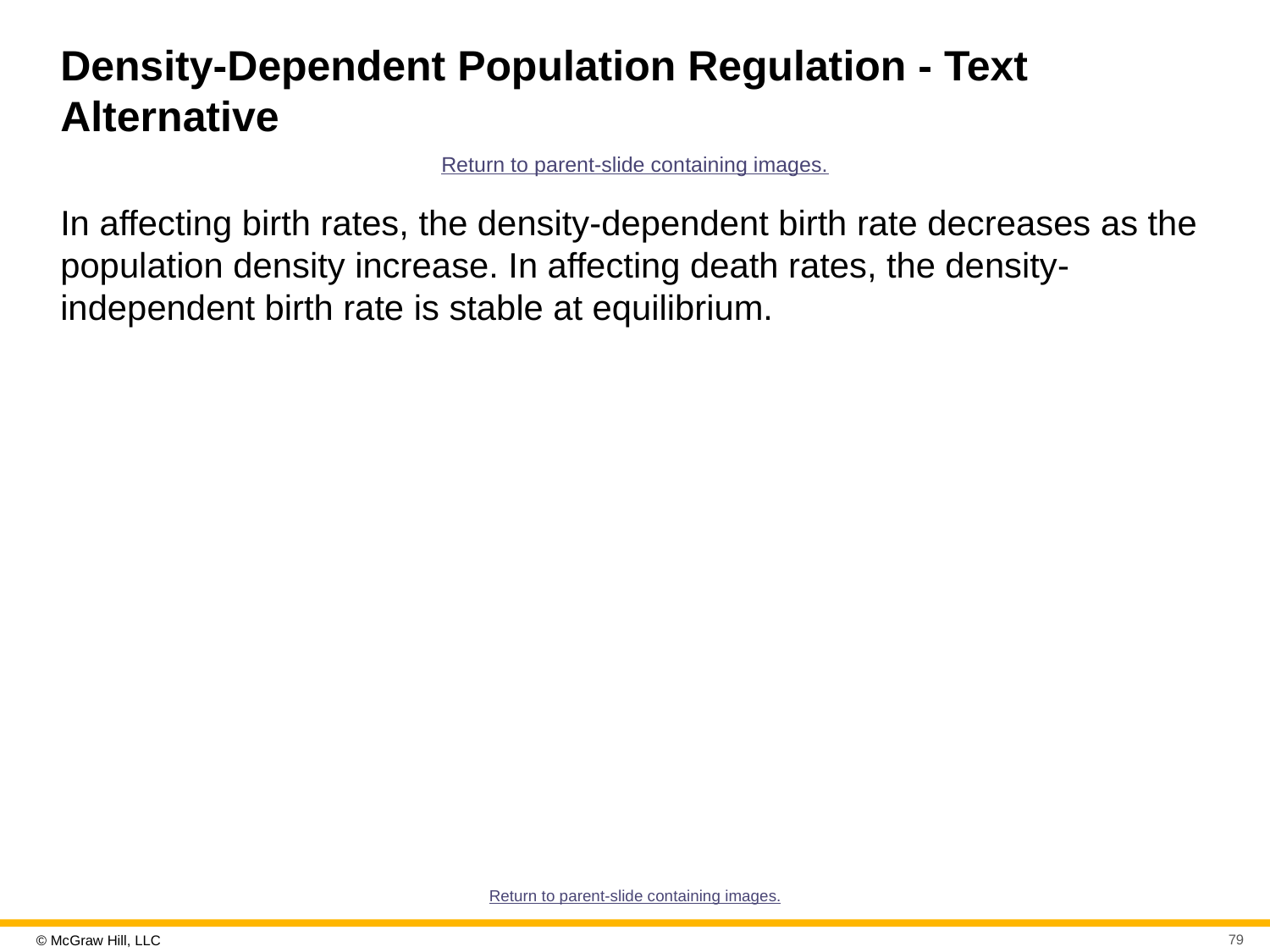

# Density-Dependent Population Regulation - Text Alternative
Return to parent-slide containing images.
In affecting birth rates, the density-dependent birth rate decreases as the population density increase. In affecting death rates, the density-independent birth rate is stable at equilibrium.
Return to parent-slide containing images.
79